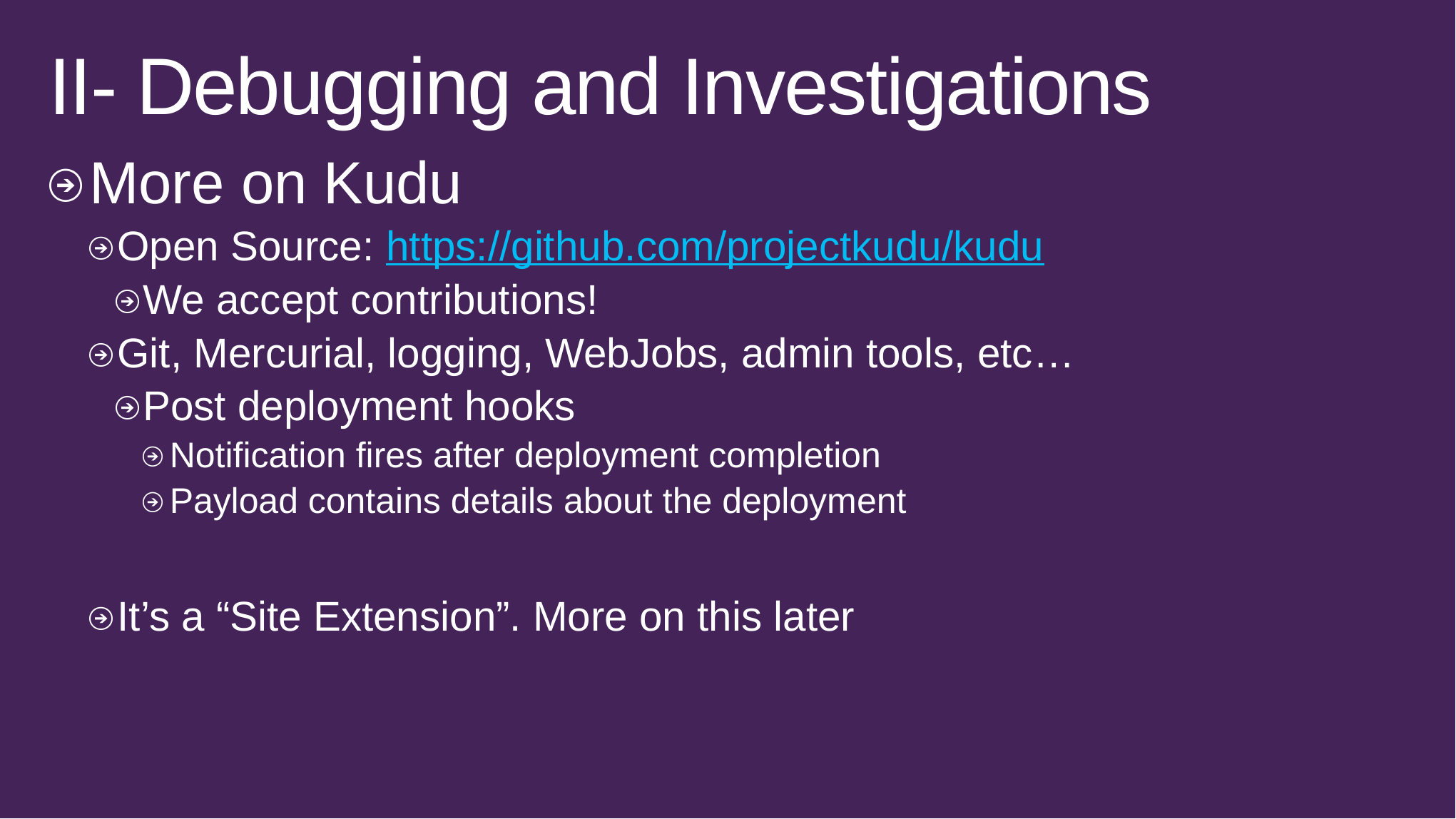

# II- Debugging and Investigations
More on Kudu
Open Source: https://github.com/projectkudu/kudu
We accept contributions!
Git, Mercurial, logging, WebJobs, admin tools, etc…
Post deployment hooks
Notification fires after deployment completion
Payload contains details about the deployment

It’s a “Site Extension”. More on this later